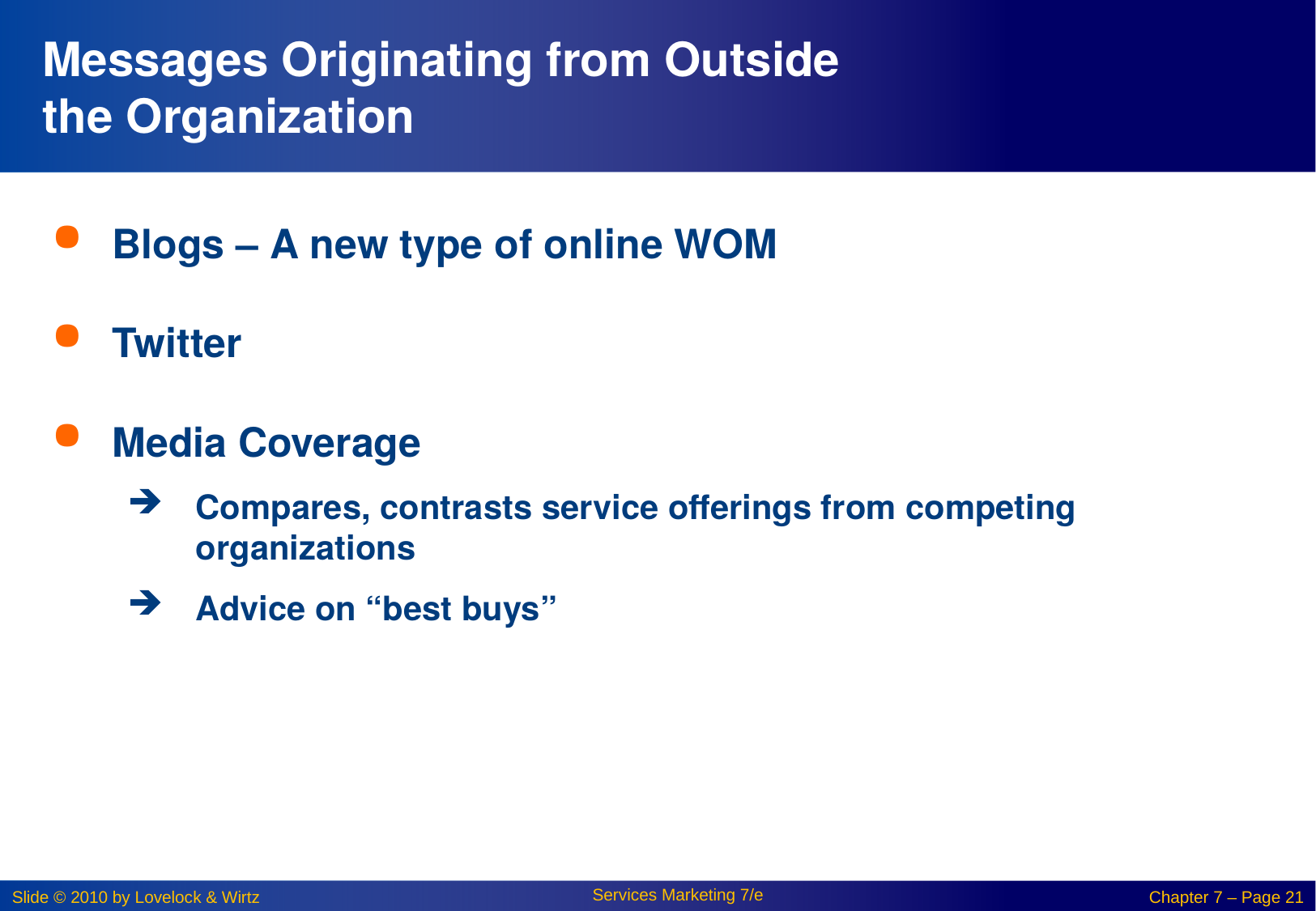

# Messages Originating from Outside the Organization
Blogs – A new type of online WOM
Twitter
Media Coverage
Compares, contrasts service offerings from competing organizations
Advice on “best buys”